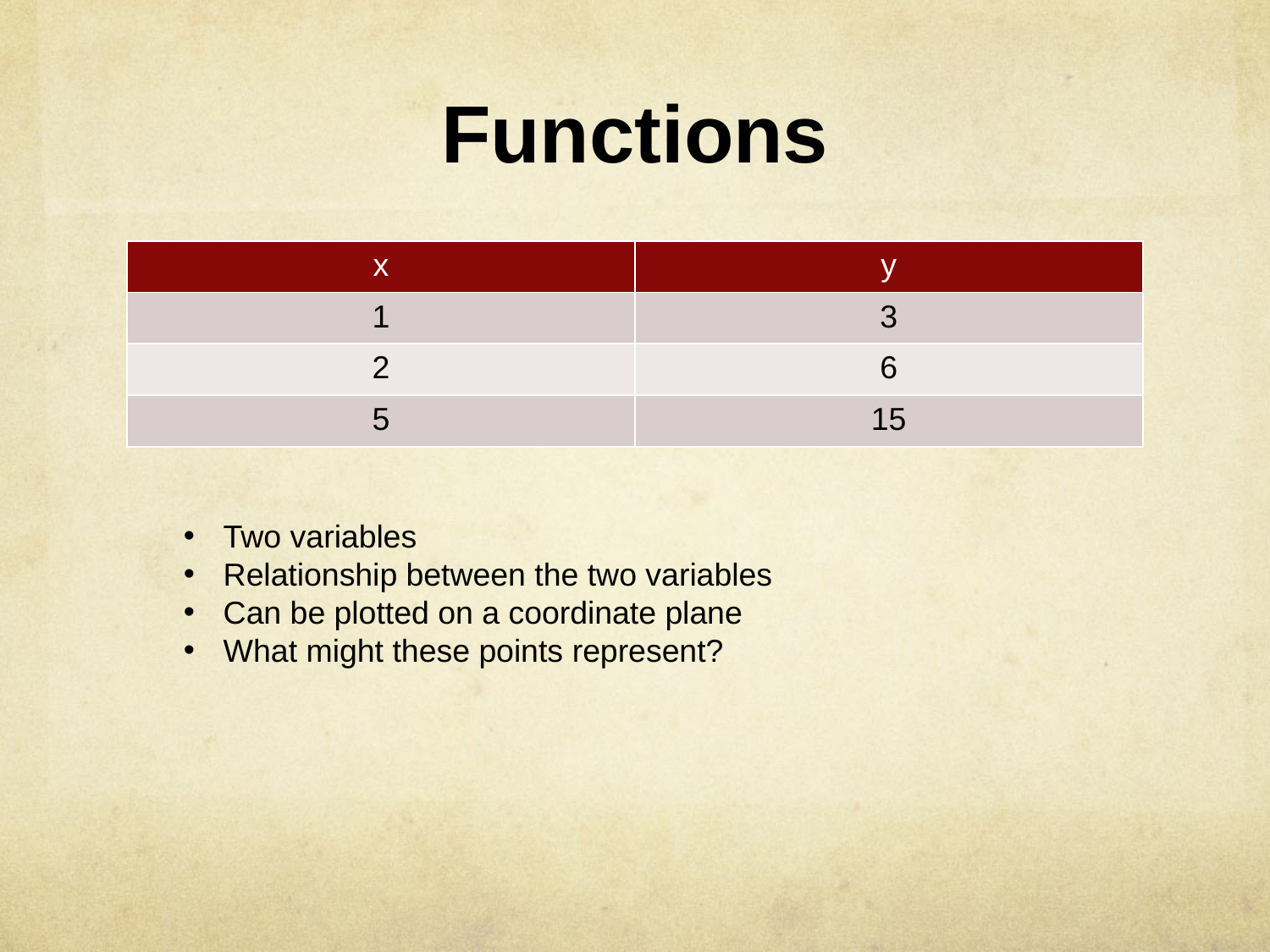

# Functions
| x | y |
| --- | --- |
| 1 | 3 |
| 2 | 6 |
| 5 | 15 |
Two variables
Relationship between the two variables
Can be plotted on a coordinate plane
What might these points represent?